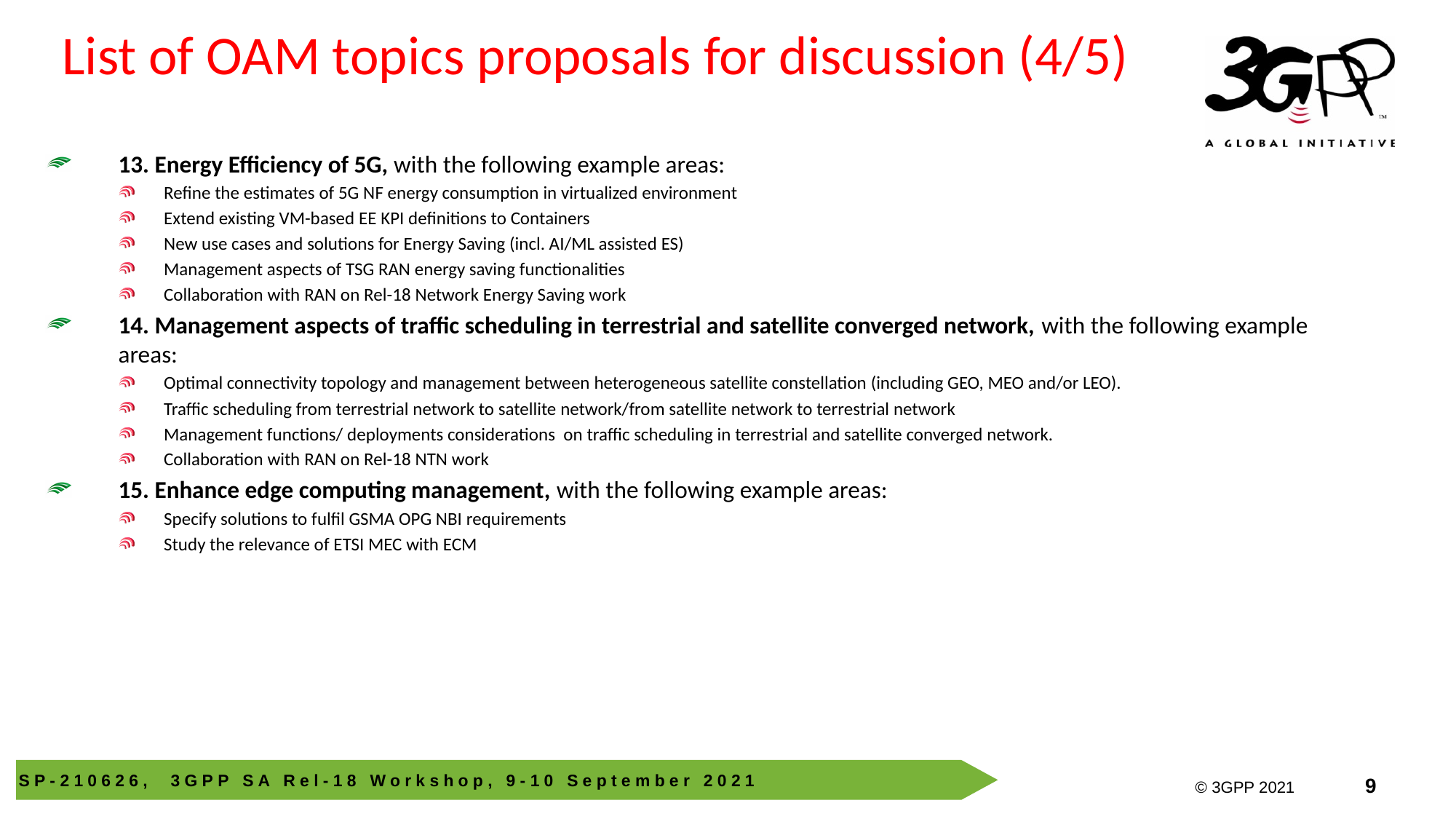

# List of OAM topics proposals for discussion (4/5)
13. Energy Efficiency of 5G, with the following example areas:
Refine the estimates of 5G NF energy consumption in virtualized environment
Extend existing VM-based EE KPI definitions to Containers
New use cases and solutions for Energy Saving (incl. AI/ML assisted ES)
Management aspects of TSG RAN energy saving functionalities
Collaboration with RAN on Rel-18 Network Energy Saving work
14. Management aspects of traffic scheduling in terrestrial and satellite converged network, with the following example areas:
Optimal connectivity topology and management between heterogeneous satellite constellation (including GEO, MEO and/or LEO).
Traffic scheduling from terrestrial network to satellite network/from satellite network to terrestrial network
Management functions/ deployments considerations  on traffic scheduling in terrestrial and satellite converged network.
Collaboration with RAN on Rel-18 NTN work
15. Enhance edge computing management, with the following example areas:
Specify solutions to fulfil GSMA OPG NBI requirements
Study the relevance of ETSI MEC with ECM